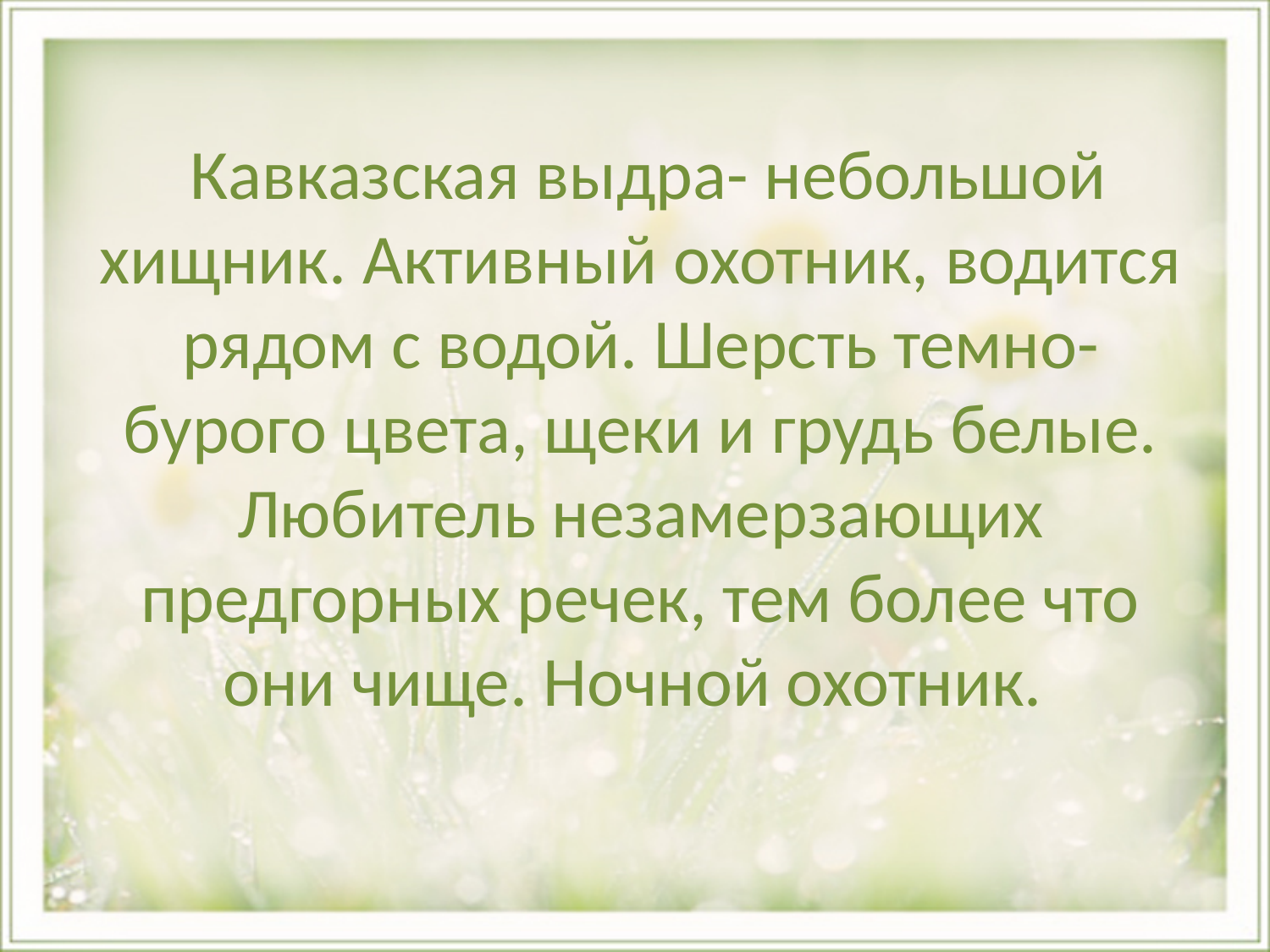

# Кавказская выдра- небольшой хищник. Активный охотник, водится рядом с водой. Шерсть темно-бурого цвета, щеки и грудь белые. Любитель незамерзающих предгорных речек, тем более что они чище. Ночной охотник.